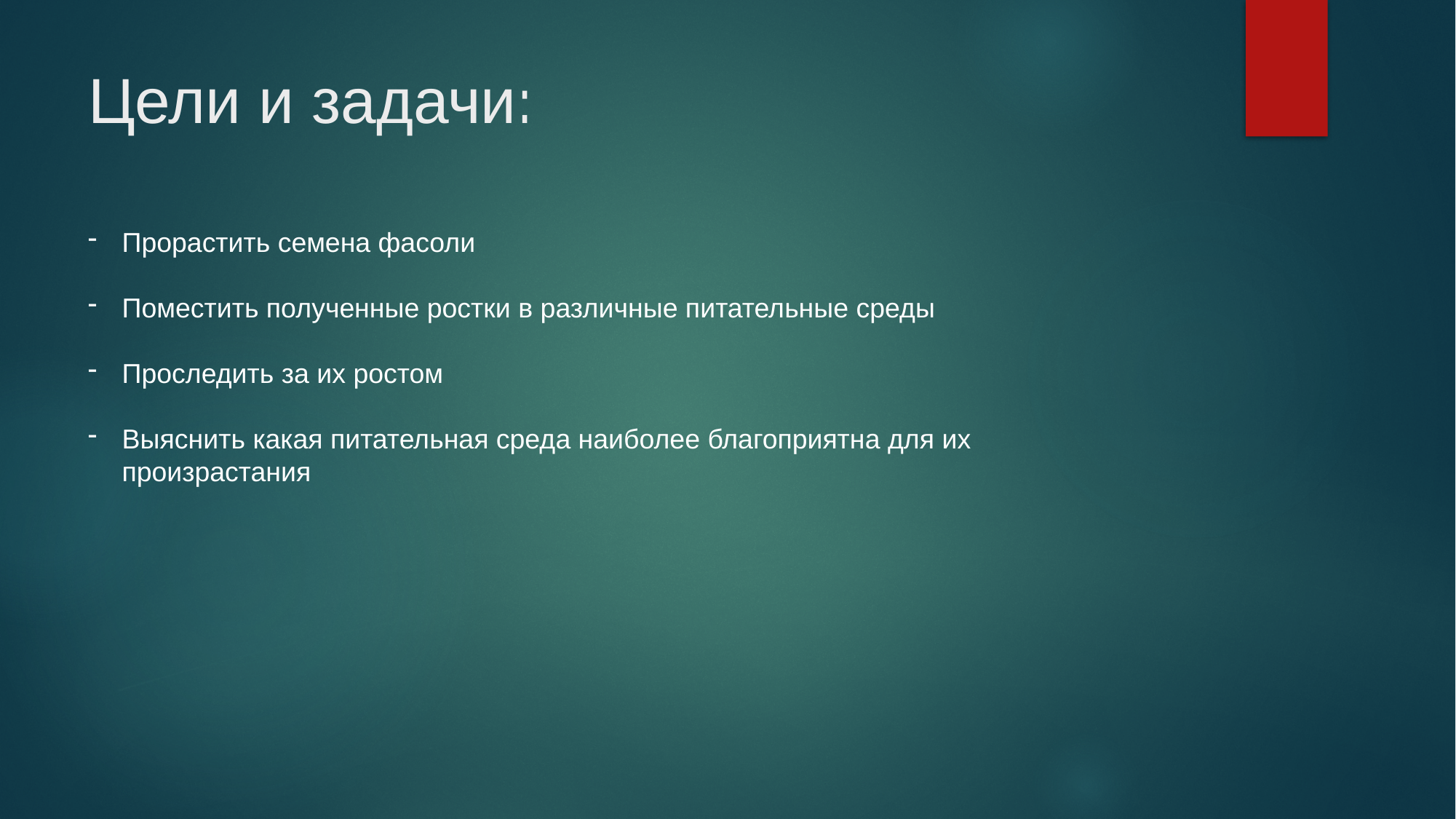

# Цели и задачи:
Прорастить семена фасоли

Поместить полученные ростки в различные питательные среды

Проследить за их ростом

Выяснить какая питательная среда наиболее благоприятна для их произрастания